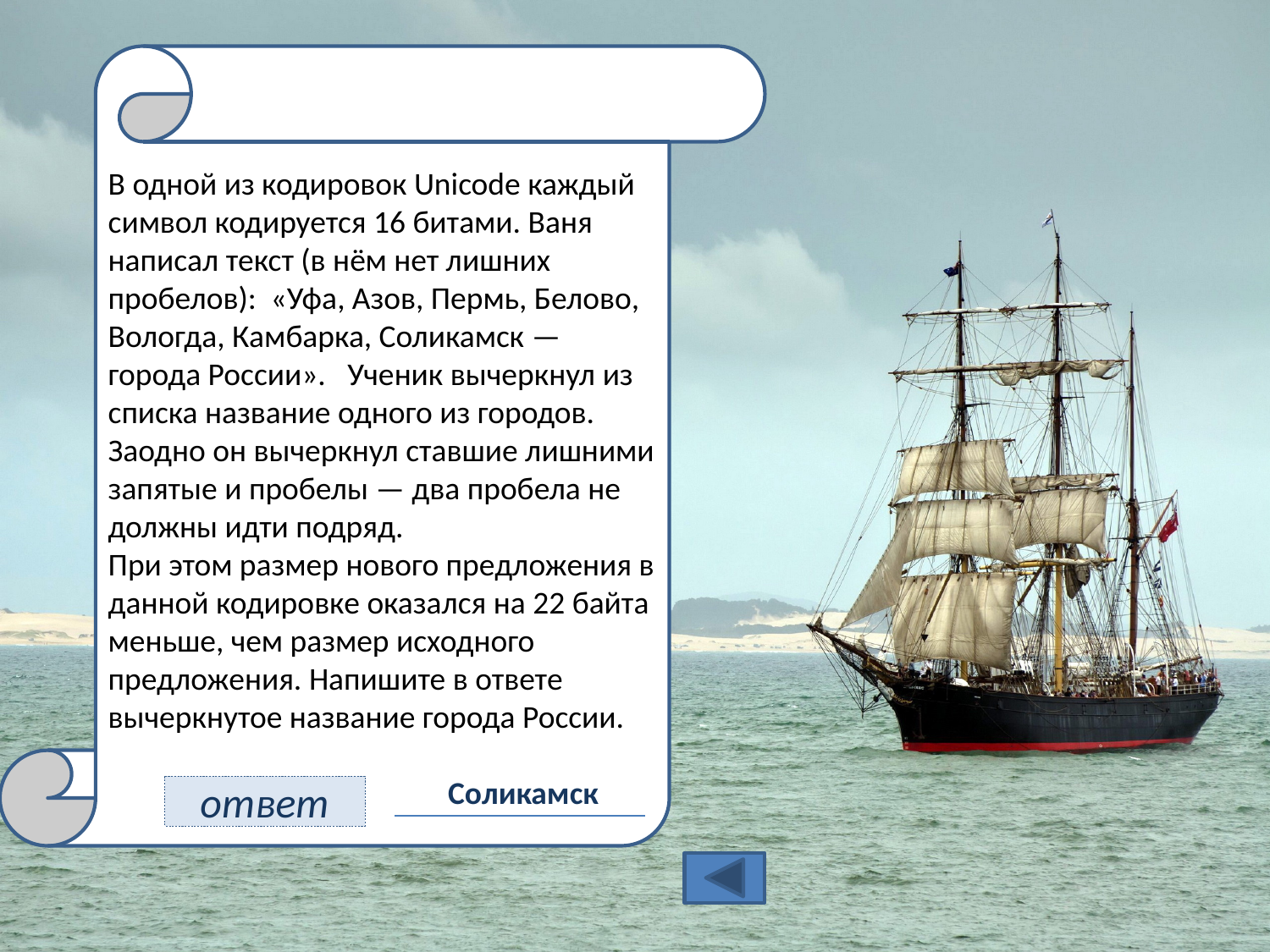

# 11
В одной из кодировок Unicode каждый символ кодируется 16 битами. Ваня написал текст (в нём нет лишних пробелов):  «Уфа, Азов, Пермь, Белово, Вологда, Камбарка, Соликамск — города России».   Ученик вычеркнул из списка название одного из городов. Заодно он вычеркнул ставшие лишними запятые и пробелы — два пробела не должны идти подряд.
При этом размер нового предложения в данной кодировке оказался на 22 байта меньше, чем размер исходного предложения. Напишите в ответе вычеркнутое название города России.

Соликамск
ответ